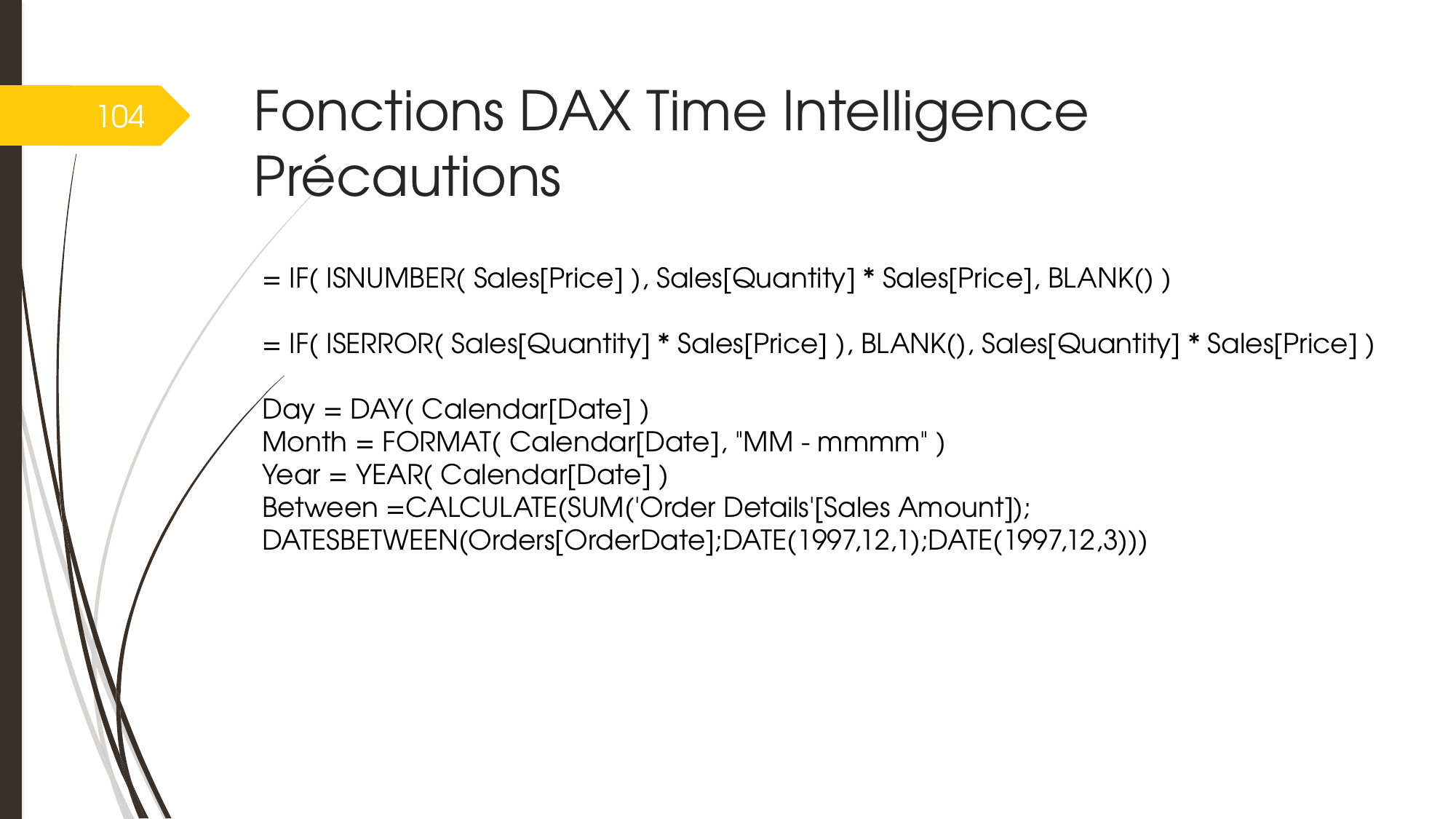

# Fonctions DAX Time Intelligence Précautions
104
= IF( ISNUMBER( Sales[Price] ), Sales[Quantity] * Sales[Price], BLANK() )

= IF( ISERROR( Sales[Quantity] * Sales[Price] ), BLANK(), Sales[Quantity] * Sales[Price] )

Day = DAY( Calendar[Date] )
Month = FORMAT( Calendar[Date], "MM - mmmm" )
Year = YEAR( Calendar[Date] )
Between =CALCULATE(SUM('Order Details'[Sales Amount]); DATESBETWEEN(Orders[OrderDate];DATE(1997,12,1);DATE(1997,12,3)))